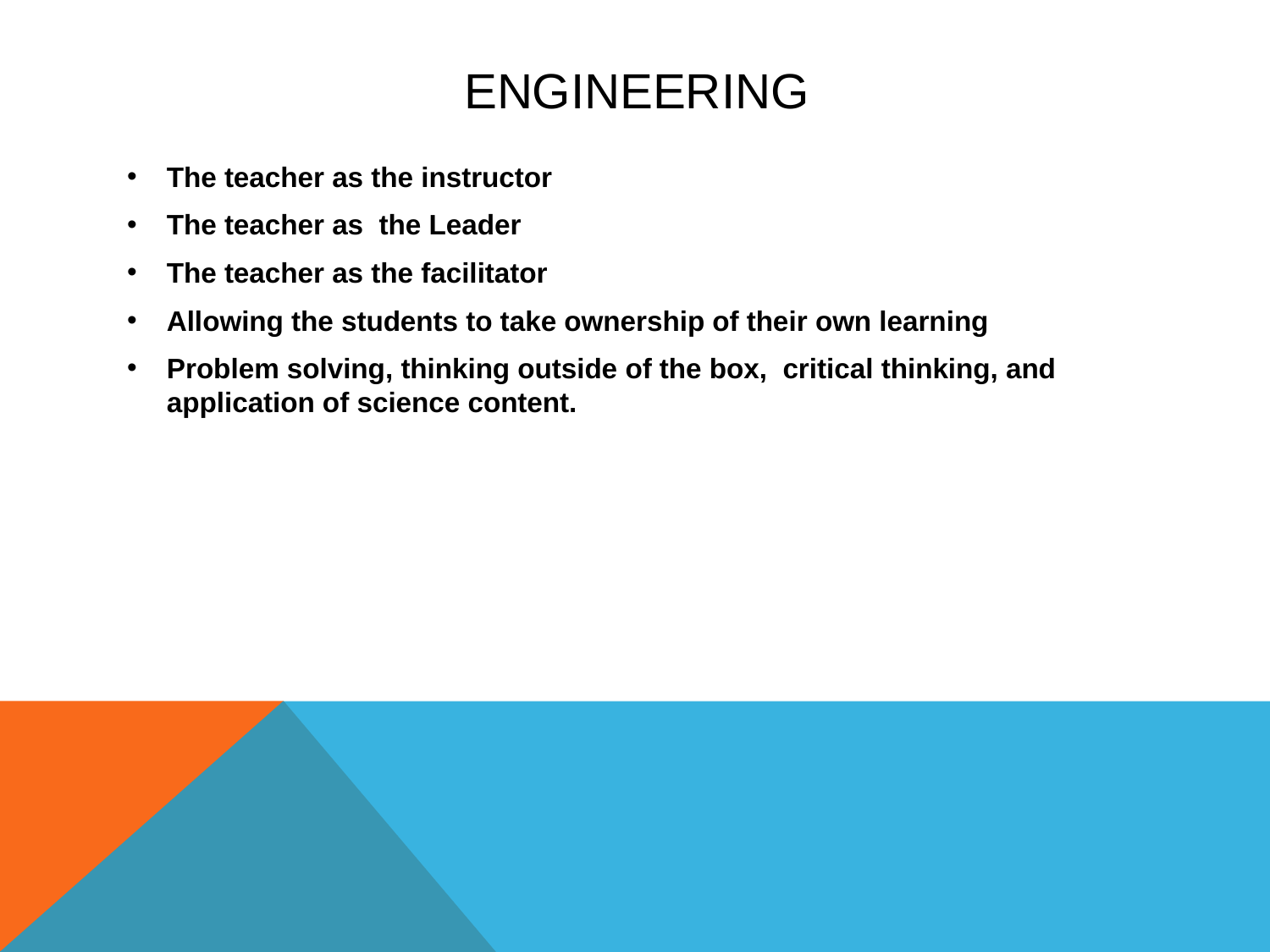

# Engineering
The teacher as the instructor
The teacher as  the Leader
The teacher as the facilitator
Allowing the students to take ownership of their own learning
Problem solving, thinking outside of the box,  critical thinking, and application of science content.